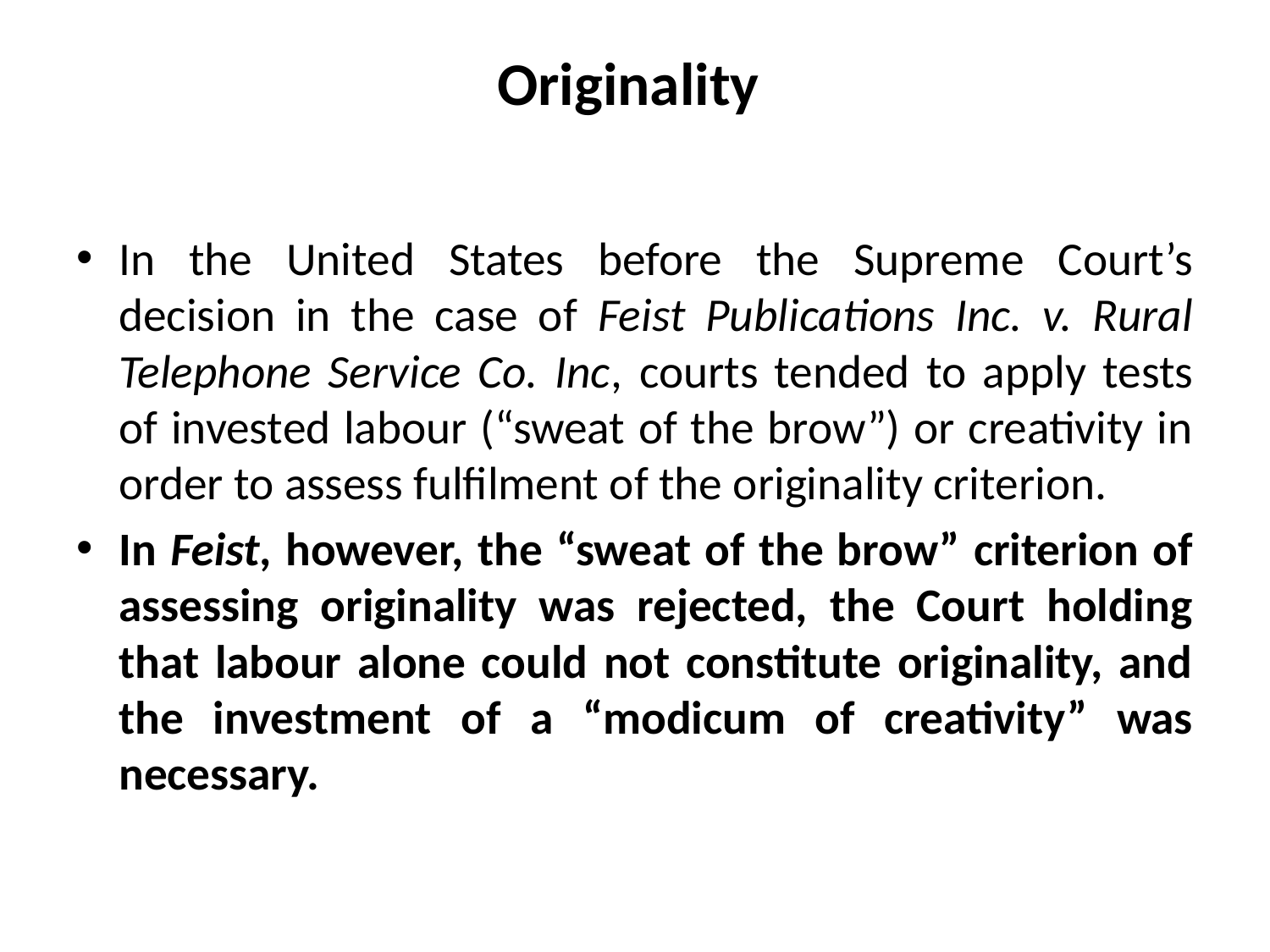

# Originality
In the United States before the Supreme Court’s decision in the case of Feist Publications Inc. v. Rural Telephone Service Co. Inc, courts tended to apply tests of invested labour (“sweat of the brow”) or creativity in order to assess fulfilment of the originality criterion.
In Feist, however, the “sweat of the brow” criterion of assessing originality was rejected, the Court holding that labour alone could not constitute originality, and the investment of a “modicum of creativity” was necessary.